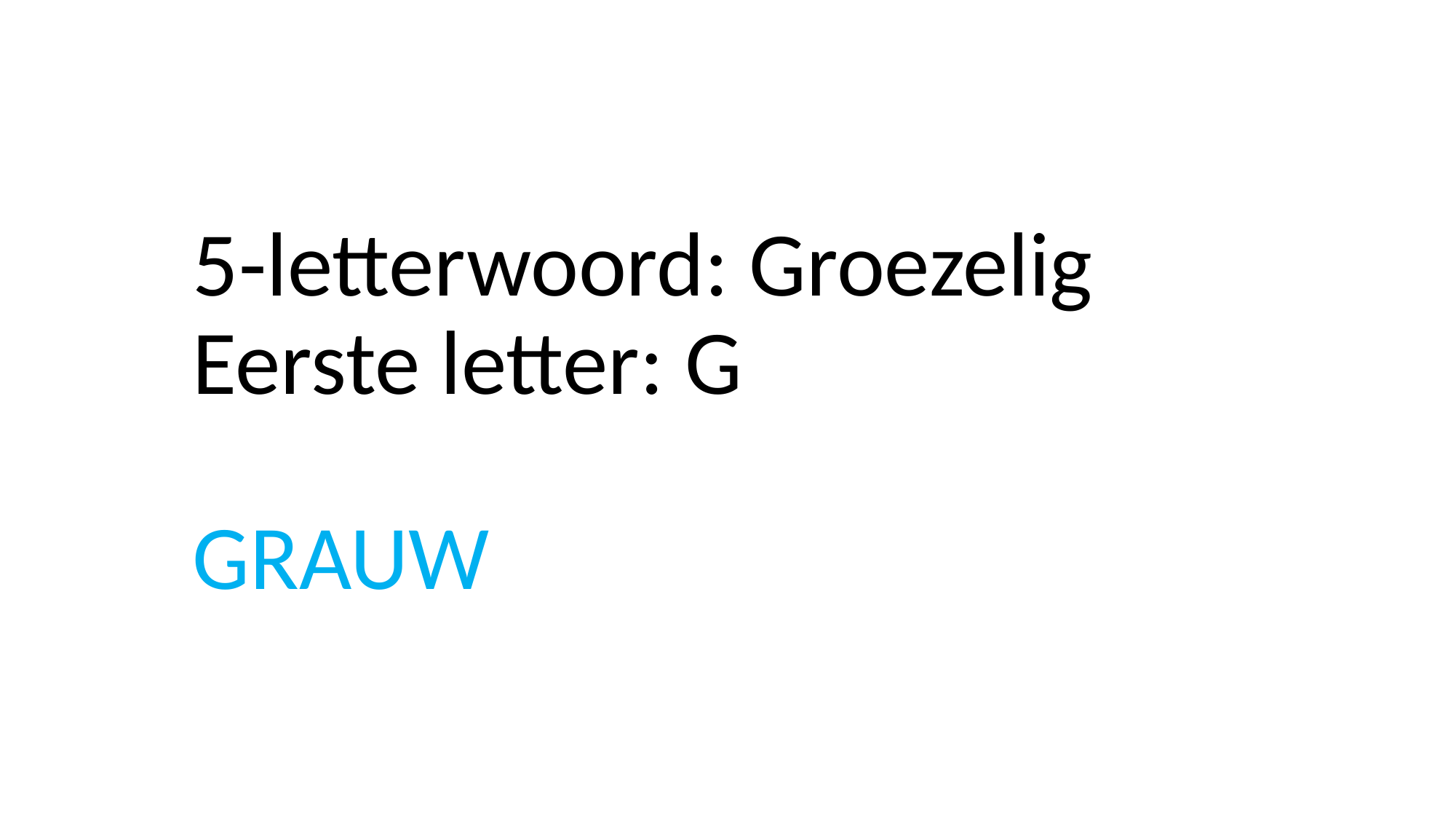

# 5-letterwoord: Groezelig Eerste letter: G
GRAUW